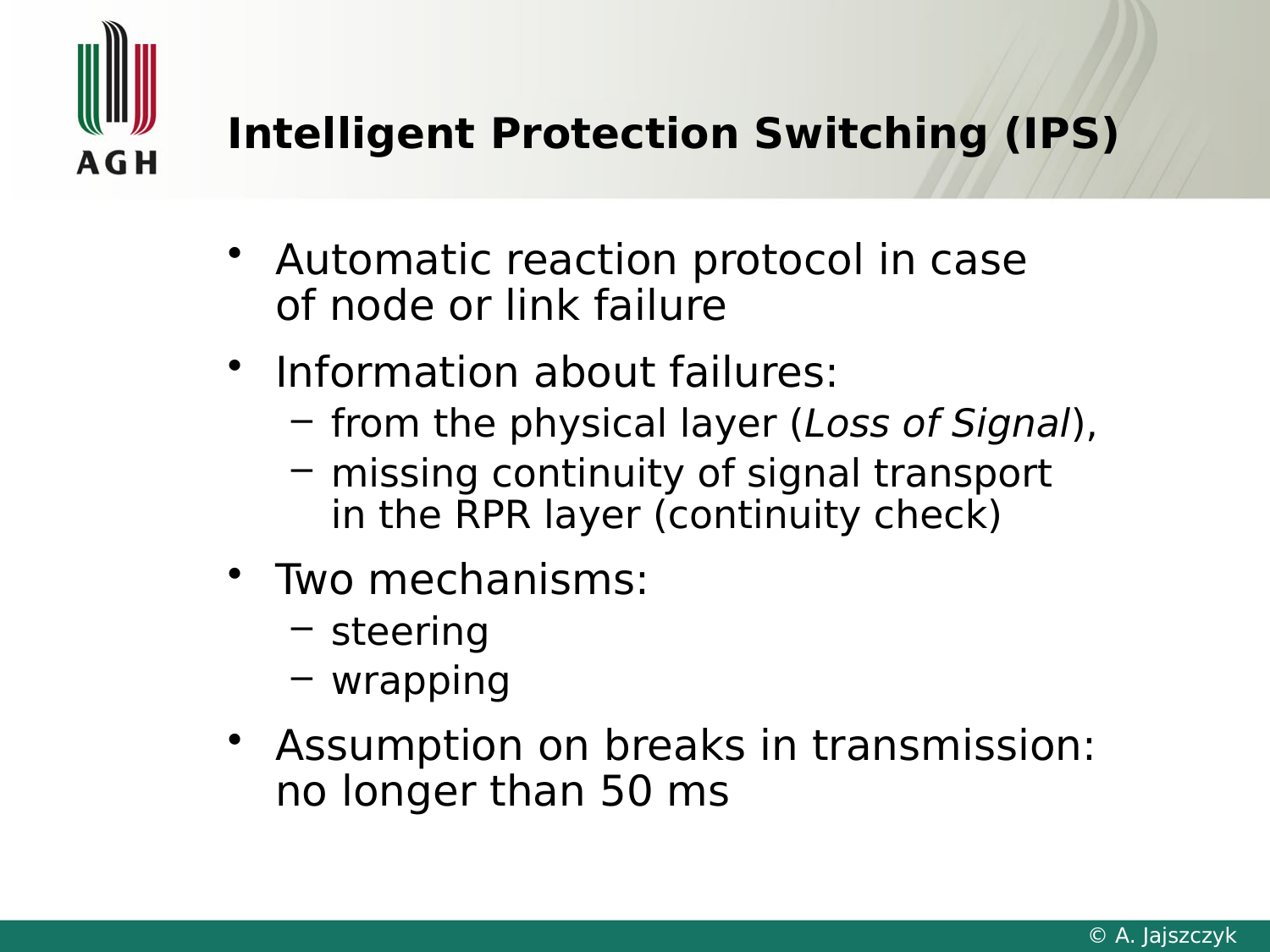

# Intelligent Protection Switching (IPS)
Automatic reaction protocol in case
of node or link failure
Information about failures:
from the physical layer (Loss of Signal),
missing continuity of signal transport
in the RPR layer (continuity check)
Two mechanisms:
steering
wrapping
Assumption on breaks in transmission:
no longer than 50 ms